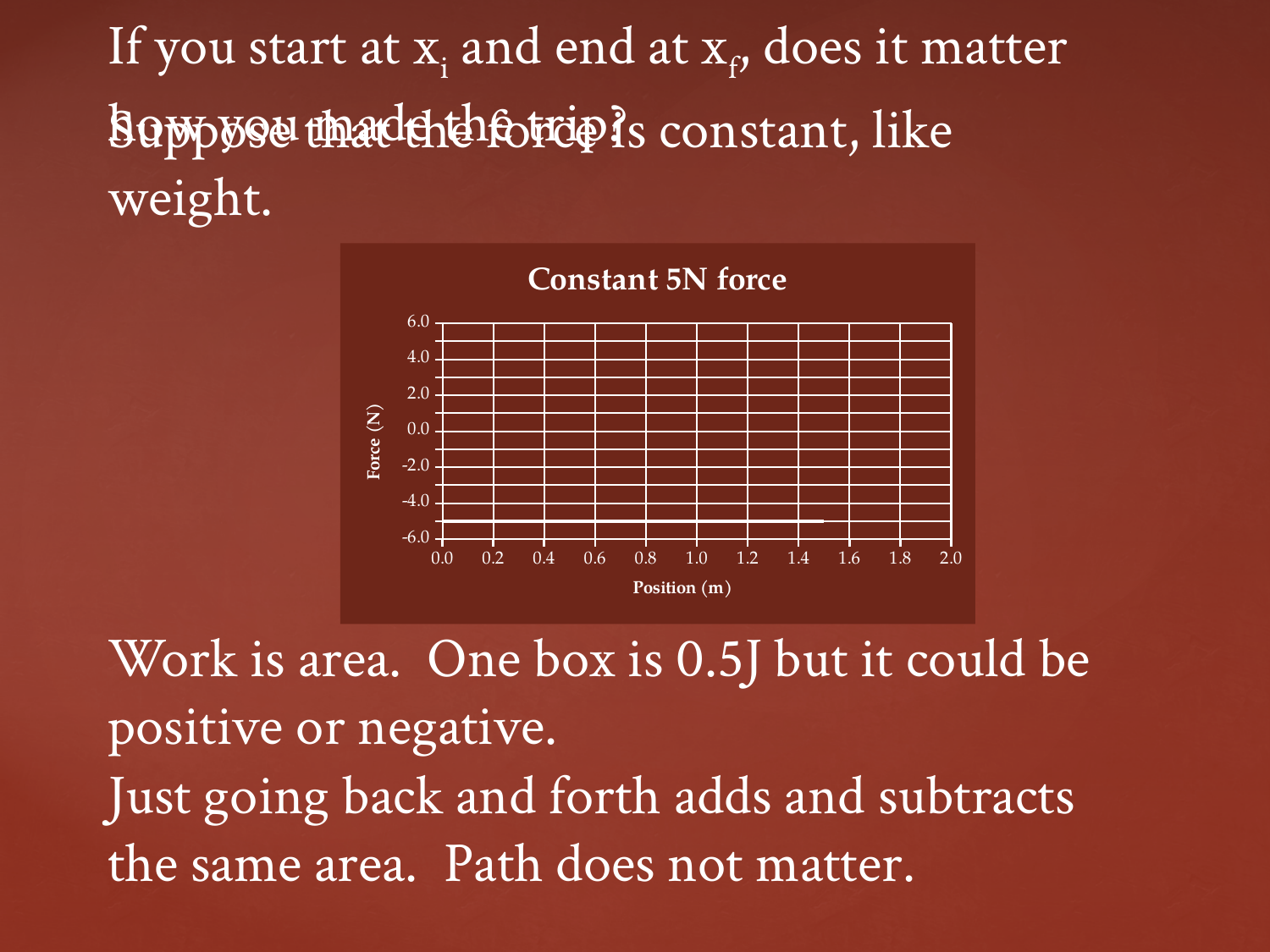

# If you start at xi and end at xf, does it matter how you made the trip?
Suppose that the force is constant, like weight.

### Chart: Constant 5N force

| Category |  |
|---|---|
Work is area.  One box is 0.5J but it could be positive or negative.
Just going back and forth adds and subtracts the same area.  Path does not matter.